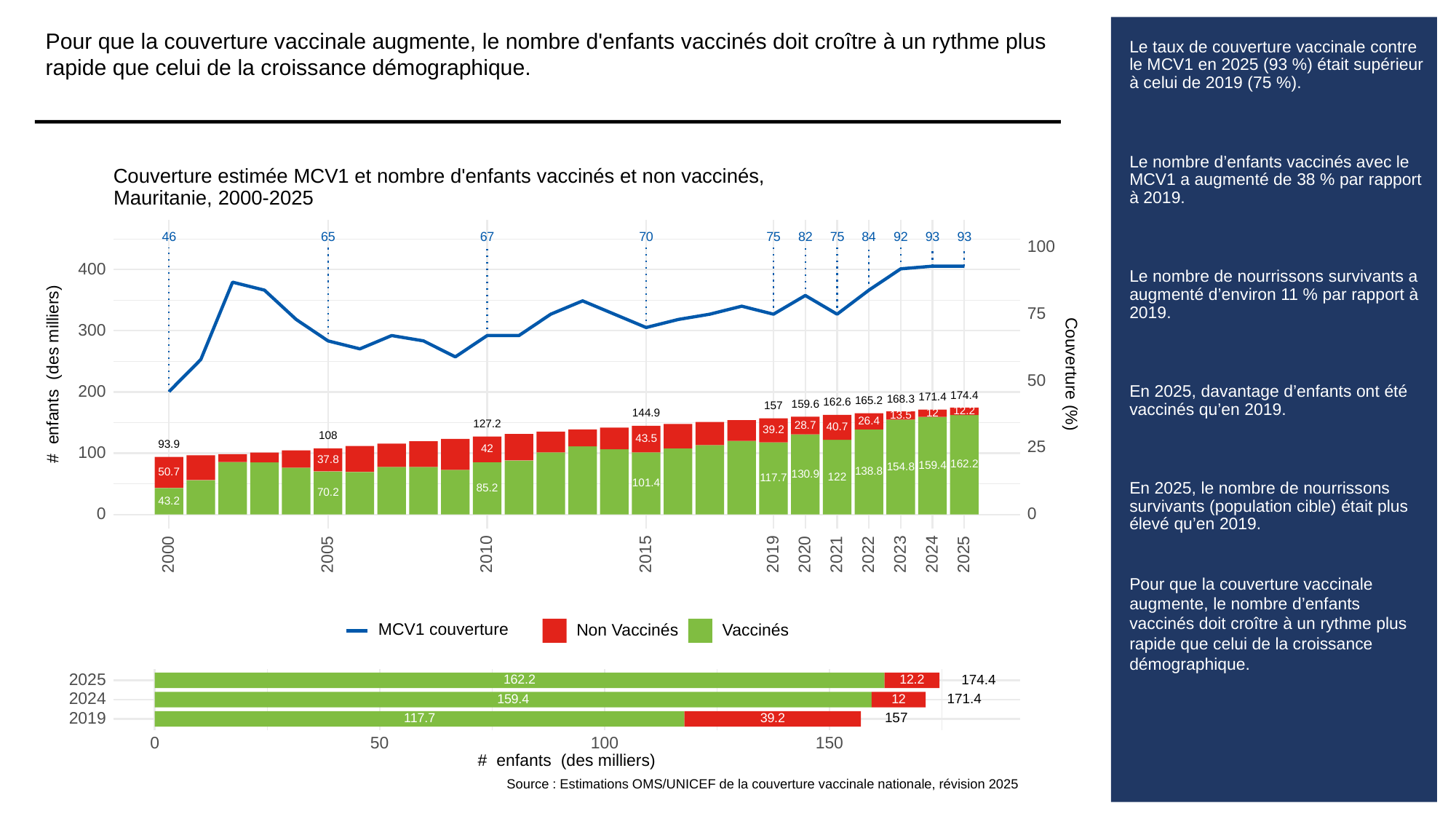

Pour que la couverture vaccinale augmente, le nombre d'enfants vaccinés doit croître à un rythme plus rapide que celui de la croissance démographique.
# Le taux de couverture vaccinale contre le MCV1 en 2025 (93 %) était supérieur à celui de 2019 (75 %).

Le nombre d’enfants vaccinés avec le MCV1 a augmenté de 38 % par rapport à 2019.

Le nombre de nourrissons survivants a augmenté d’environ 11 % par rapport à 2019.

En 2025, davantage d’enfants ont été vaccinés qu’en 2019.

En 2025, le nombre de nourrissons survivants (population cible) était plus élevé qu’en 2019.

Pour que la couverture vaccinale augmente, le nombre d’enfants vaccinés doit croître à un rythme plus rapide que celui de la croissance démographique.

Couverture estimée MCV1 et nombre d'enfants vaccinés et non vaccinés,
Mauritanie, 2000-2025

93
93
46
65
67
70
82
84
92
75
75

100

400

75
300

#  enfants  (des milliers)
Couverture (%)
50
200
174.4

171.4
168.3
165.2
162.6
159.6
157
12.2

12
144.9

13.5

26.4

127.2
28.7

40.7

39.2

108

43.5

93.9

25

42

100

37.8

162.2
159.4

154.8

138.8
50.7

130.9

122
117.7
101.4

85.2

70.2
43.2
0
0

2023
2000
2005
2010
2015
2019
2020
2021
2022
2024
2025

MCV1 couverture
Non Vaccinés
Vaccinés

2025
174.4
162.2
12.2

2024
171.4
159.4
12

2019
157
39.2
117.7

0
50
100
150
#  enfants  (des milliers)
Source : Estimations OMS/UNICEF de la couverture vaccinale nationale, révision 2025